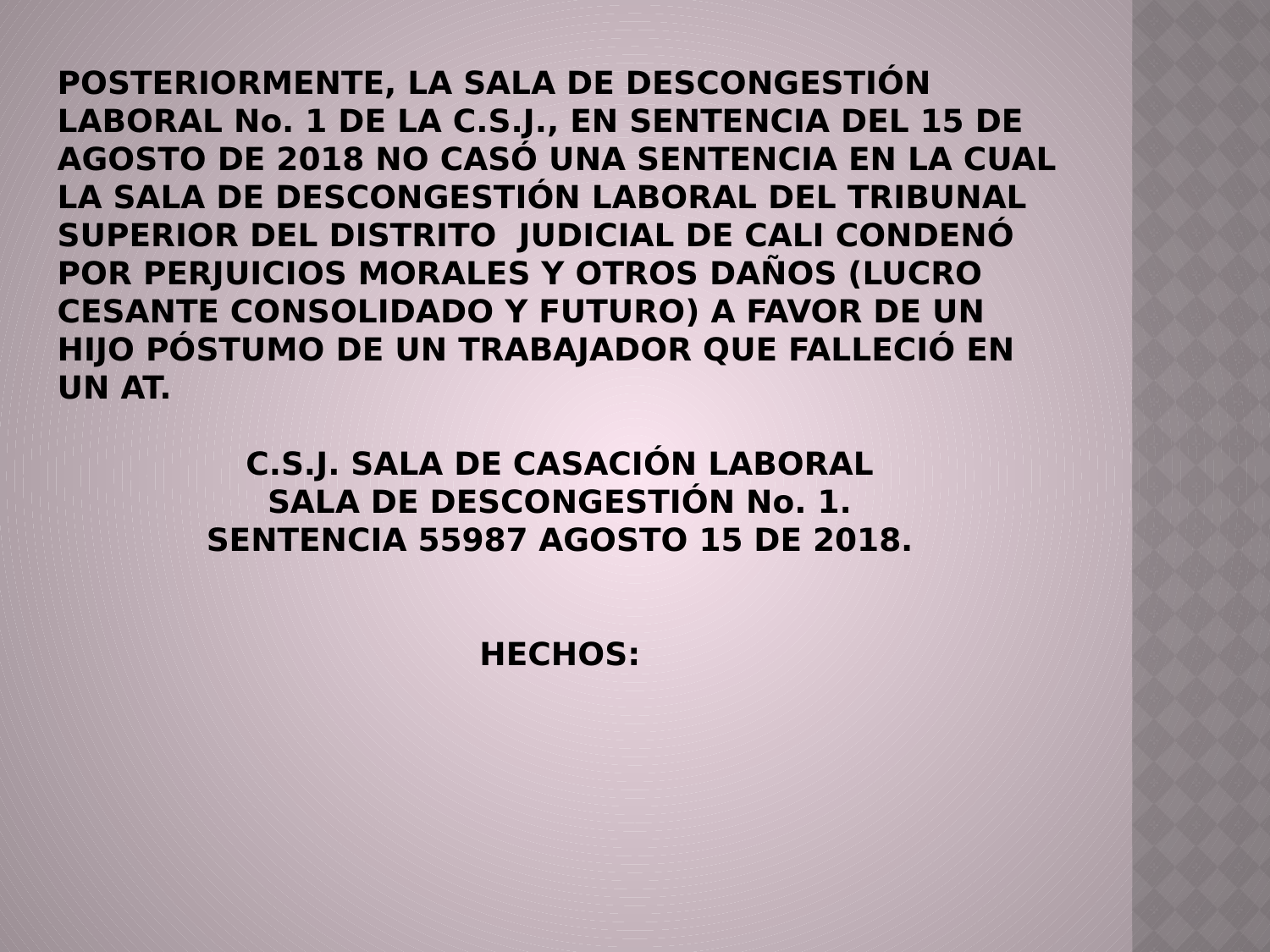

POSTERIORMENTE, LA SALA DE DESCONGESTIÓN LABORAL No. 1 DE LA C.S.J., EN SENTENCIA DEL 15 DE AGOSTO DE 2018 NO CASÓ UNA SENTENCIA EN LA CUAL LA SALA DE DESCONGESTIÓN LABORAL DEL TRIBUNAL SUPERIOR DEL DISTRITO  JUDICIAL DE CALI CONDENÓ POR PERJUICIOS MORALES Y OTROS DAÑOS (LUCRO CESANTE CONSOLIDADO Y FUTURO) A FAVOR DE UN HIJO PÓSTUMO DE UN TRABAJADOR QUE FALLECIÓ EN UN AT.

C.S.J. SALA DE CASACIÓN LABORAL
SALA DE DESCONGESTIÓN No. 1.
SENTENCIA 55987 AGOSTO 15 DE 2018.

HECHOS: